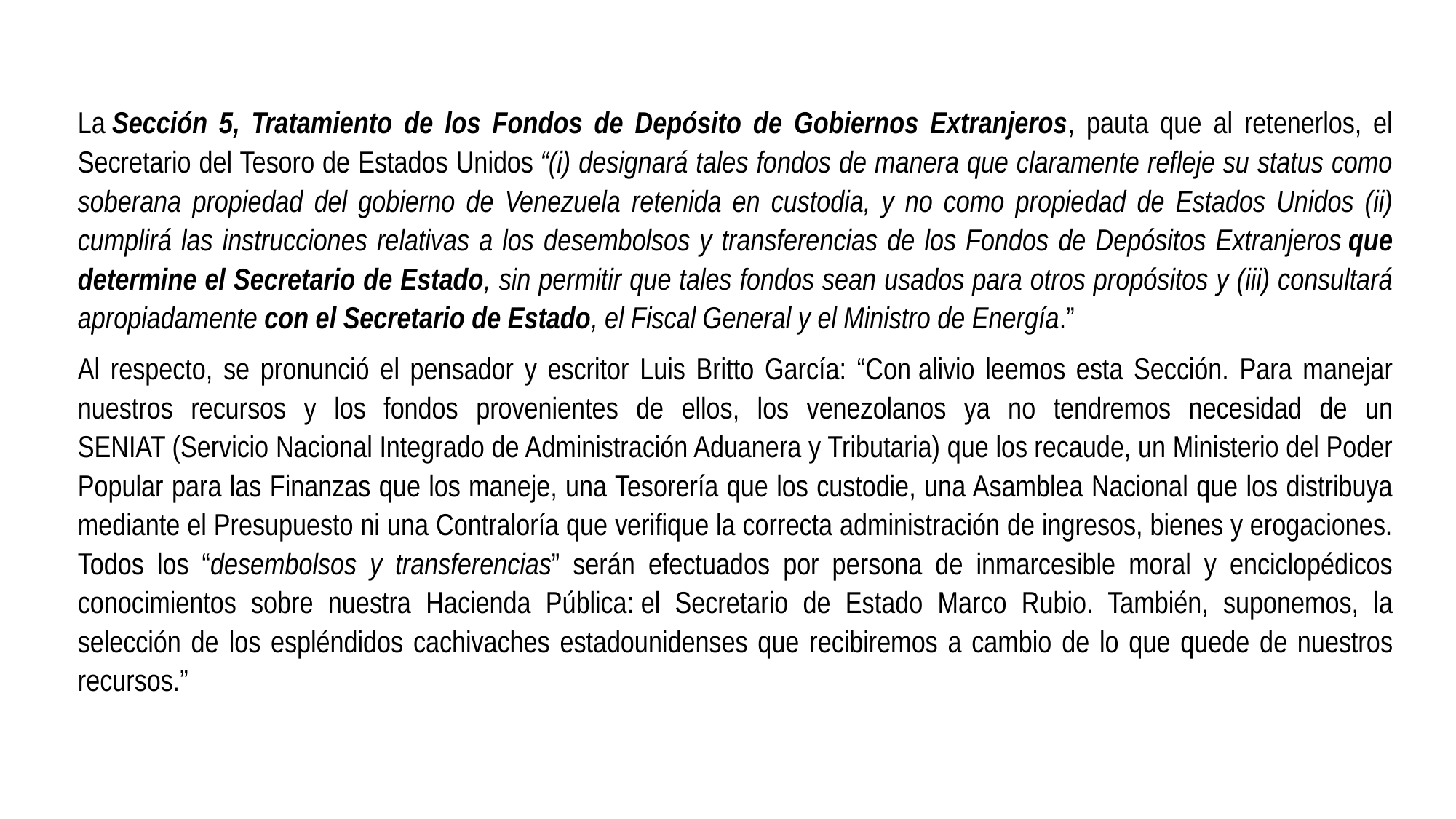

La Sección 5, Tratamiento de los Fondos de Depósito de Gobiernos Extranjeros, pauta que al retenerlos, el Secretario del Tesoro de Estados Unidos “(i) designará tales fondos de manera que claramente refleje su status como soberana propiedad del gobierno de Venezuela retenida en custodia, y no como propiedad de Estados Unidos (ii) cumplirá las instrucciones relativas a los desembolsos y transferencias de los Fondos de Depósitos Extranjeros que determine el Secretario de Estado, sin permitir que tales fondos sean usados para otros propósitos y (iii) consultará apropiadamente con el Secretario de Estado, el Fiscal General y el Ministro de Energía.”
Al respecto, se pronunció el pensador y escritor Luis Britto García: “Con alivio leemos esta Sección. Para manejar nuestros recursos y los fondos provenientes de ellos, los venezolanos ya no tendremos necesidad de un SENIAT (Servicio Nacional Integrado de Administración Aduanera y Tributaria) que los recaude, un Ministerio del Poder Popular para las Finanzas que los maneje, una Tesorería que los custodie, una Asamblea Nacional que los distribuya mediante el Presupuesto ni una Contraloría que verifique la correcta administración de ingresos, bienes y erogaciones. Todos los “desembolsos y transferencias” serán efectuados por persona de inmarcesible moral y enciclopédicos conocimientos sobre nuestra Hacienda Pública: el Secretario de Estado Marco Rubio. También, suponemos, la selección de los espléndidos cachivaches estadounidenses que recibiremos a cambio de lo que quede de nuestros recursos.”